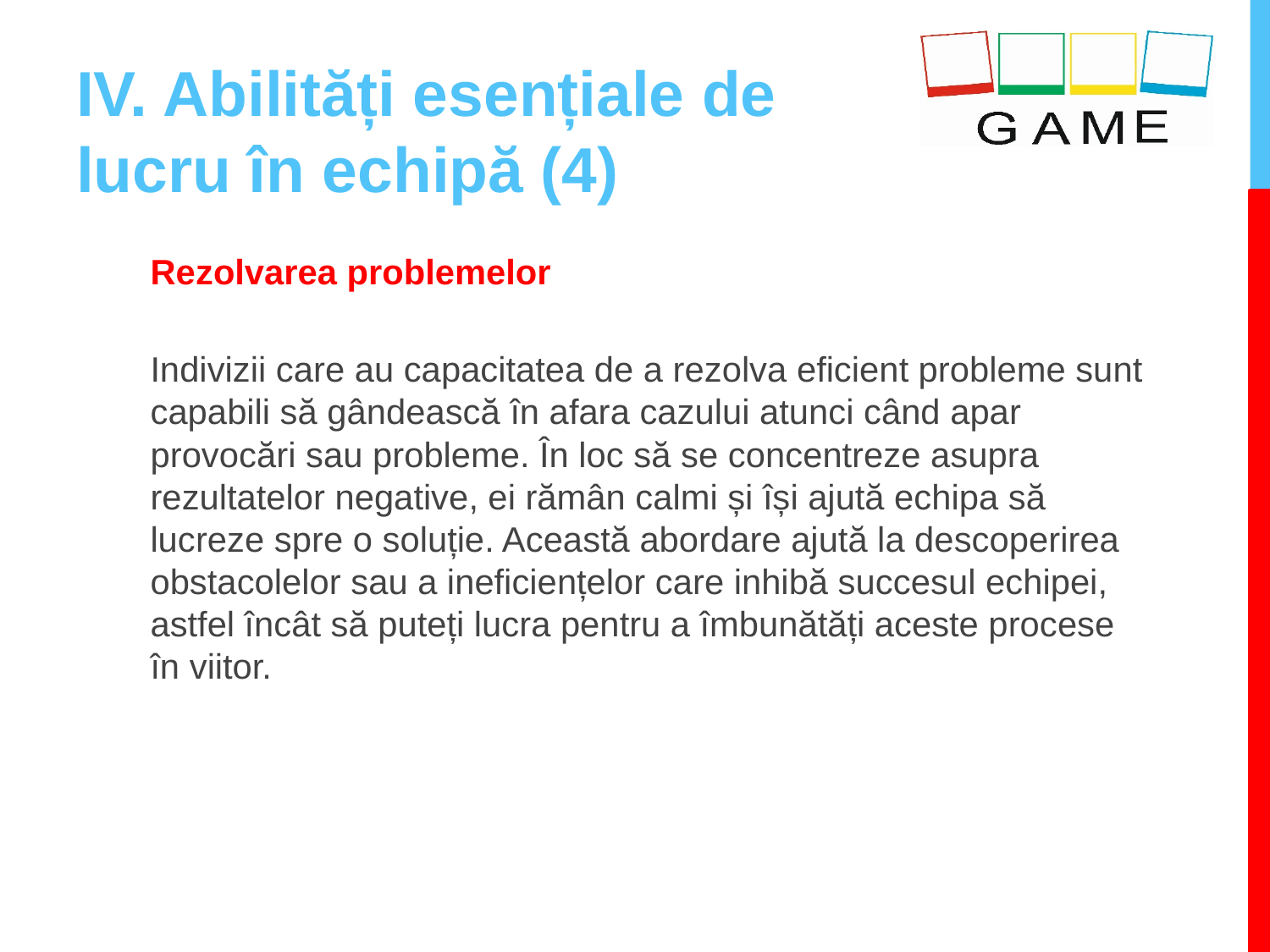

# IV. Abilități esențiale de lucru în echipă (4)
Rezolvarea problemelor

Indivizii care au capacitatea de a rezolva eficient probleme sunt capabili să gândească în afara cazului atunci când apar provocări sau probleme. În loc să se concentreze asupra rezultatelor negative, ei rămân calmi și își ajută echipa să lucreze spre o soluție. Această abordare ajută la descoperirea obstacolelor sau a ineficiențelor care inhibă succesul echipei, astfel încât să puteți lucra pentru a îmbunătăți aceste procese în viitor.